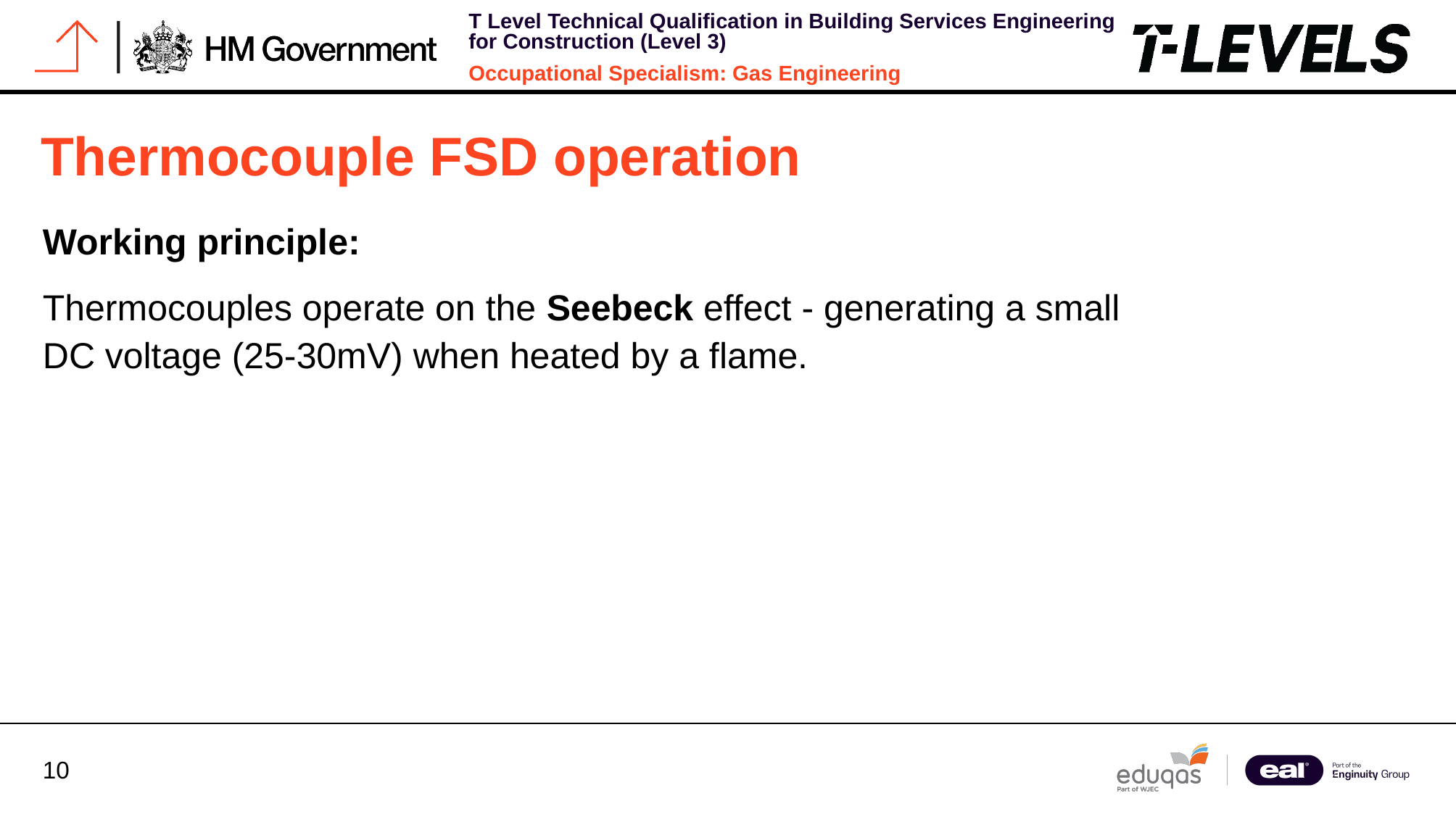

# Thermocouple FSD operation
Working principle:
Thermocouples operate on the Seebeck effect - generating a small DC voltage (25-30mV) when heated by a flame.